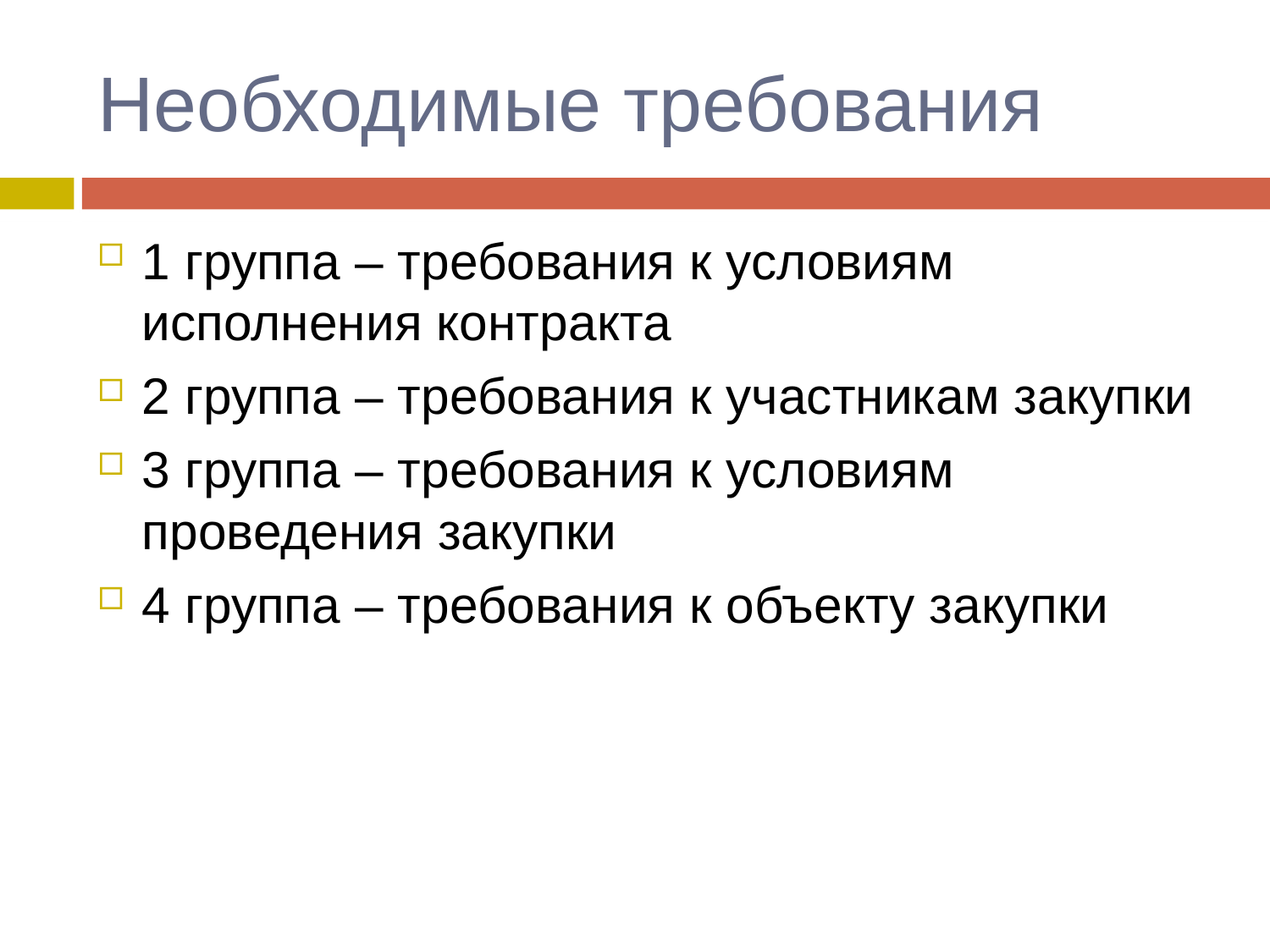

# Необходимые требования
1 группа – требования к условиям исполнения контракта
2 группа – требования к участникам закупки
3 группа – требования к условиям проведения закупки
4 группа – требования к объекту закупки